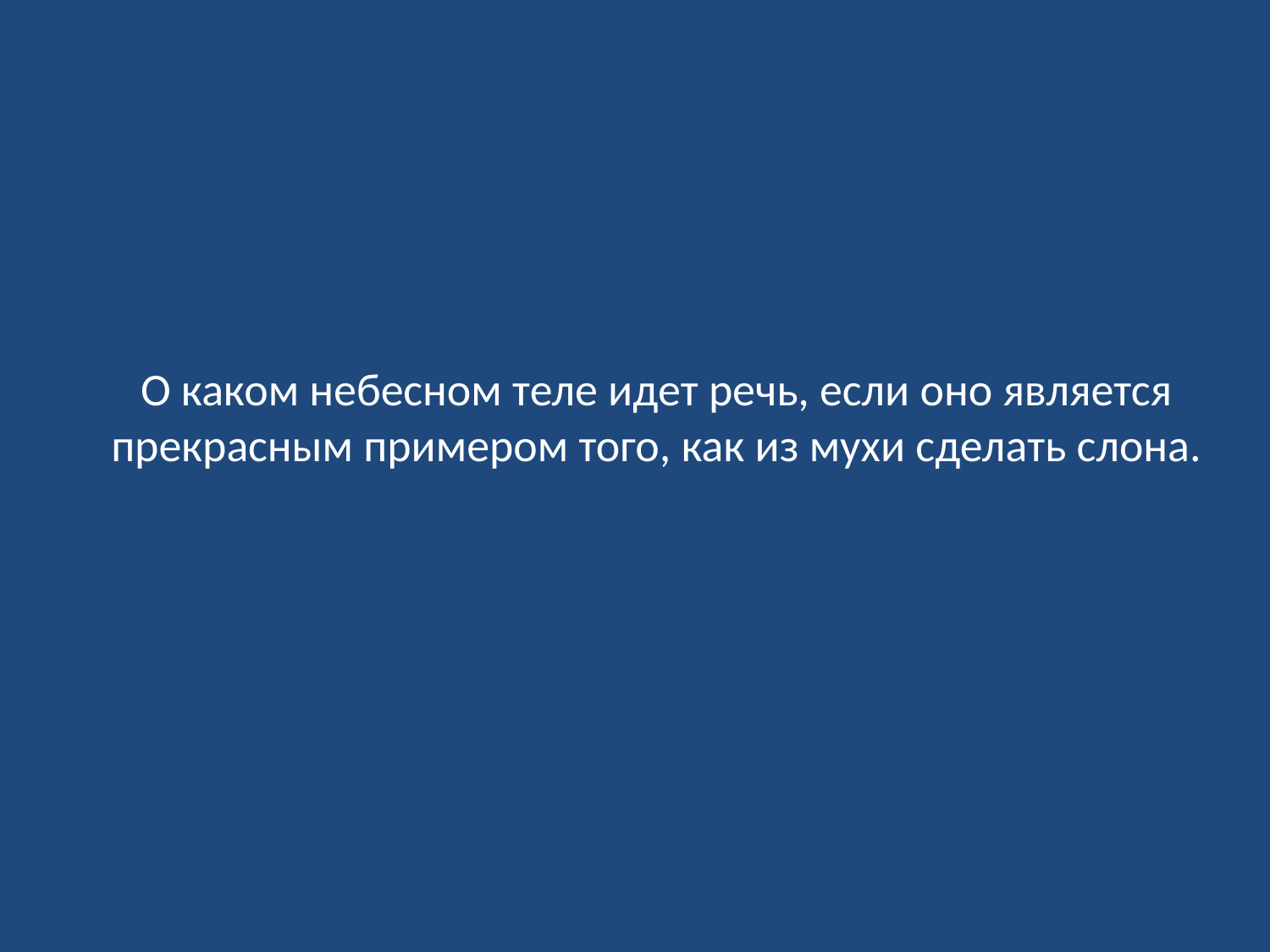

# О каком небесном теле идет речь, если оно является прекрасным примером того, как из мухи сделать слона.